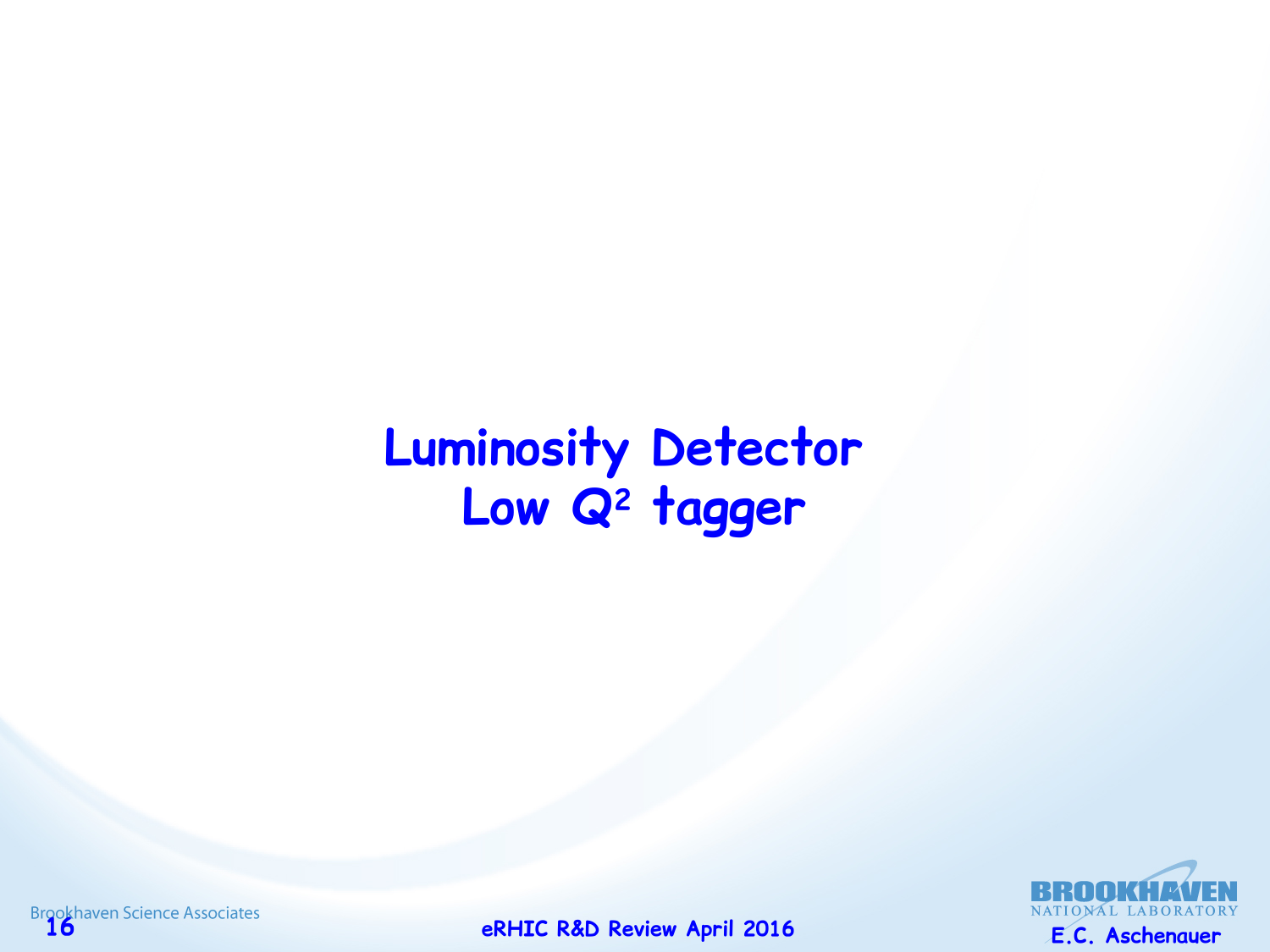

Luminosity Detector
Low Q2 tagger
eRHIC R&D Review April 2016
E.C. Aschenauer
16